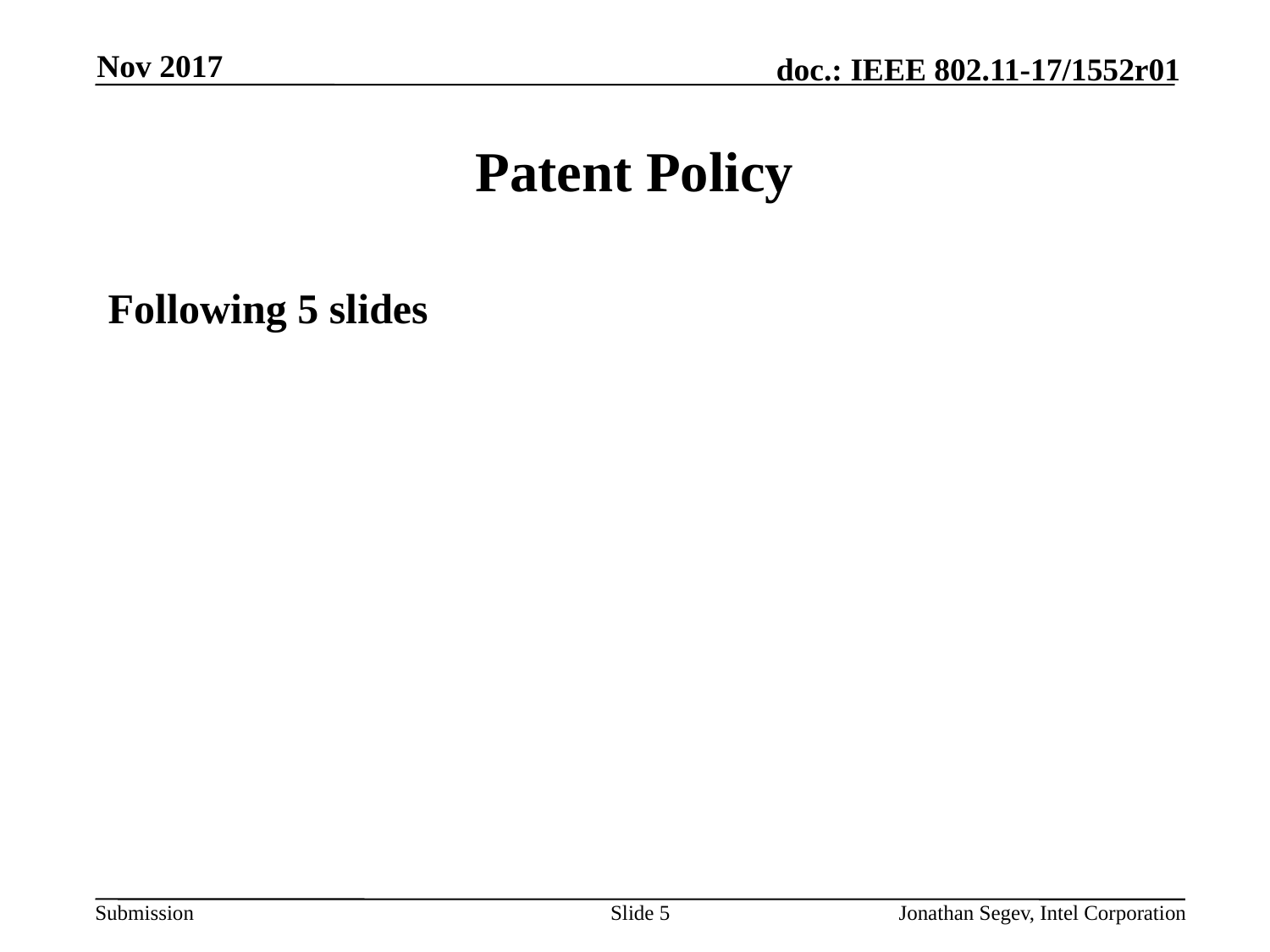

Nov 2017
# Patent Policy
Following 5 slides

Slide 5
Jonathan Segev, Intel Corporation